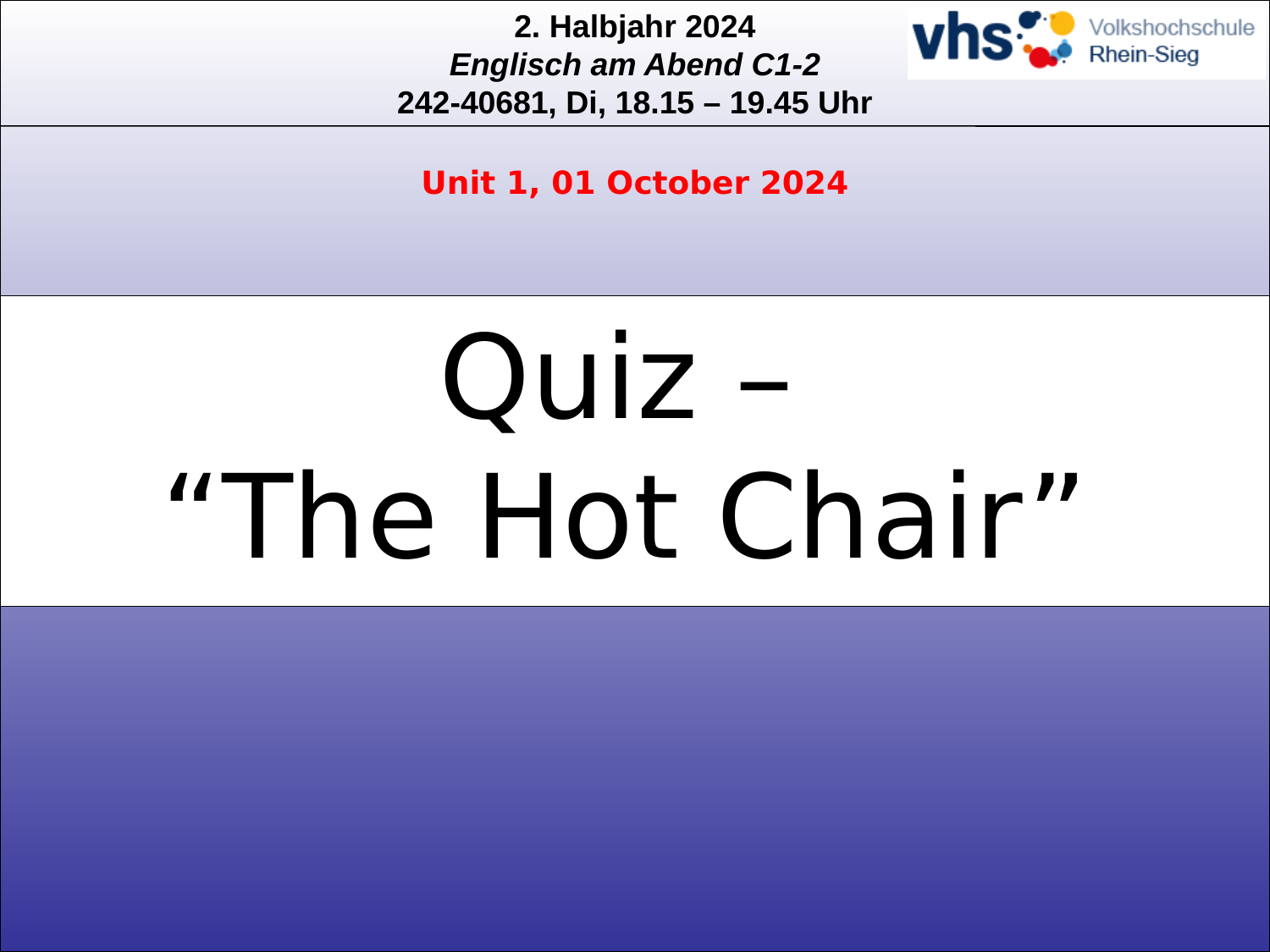

Unit 1, 01 October 2024
# Quiz – “The Hot Chair”